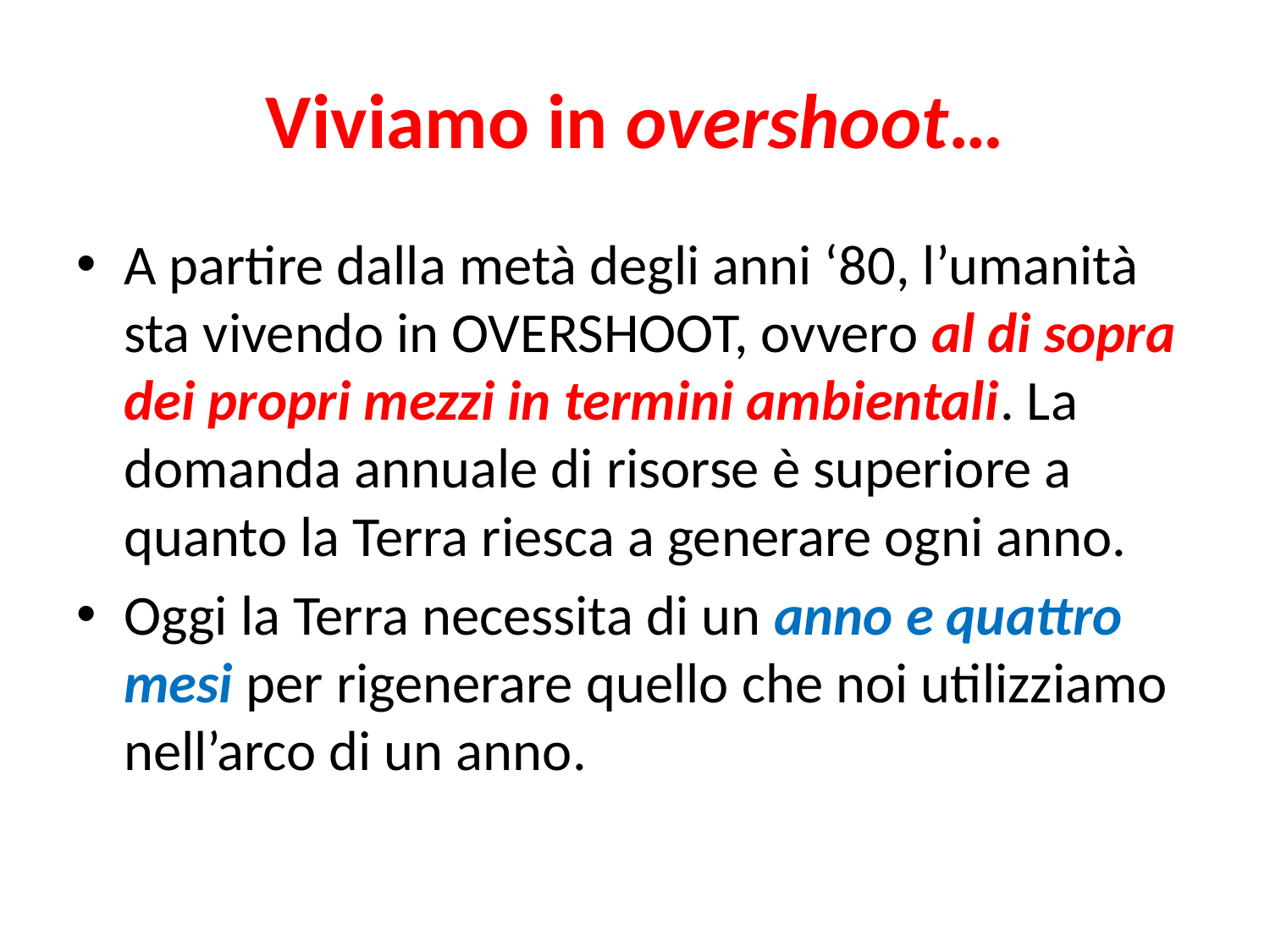

# Viviamo in overshoot…
A partire dalla metà degli anni ‘80, l’umanità sta vivendo in OVERSHOOT, ovvero al di sopra dei propri mezzi in termini ambientali. La domanda annuale di risorse è superiore a  quanto la Terra riesca a generare ogni anno.
Oggi la Terra necessita di un anno e quattro mesi per rigenerare quello che noi utilizziamo nell’arco di un anno.